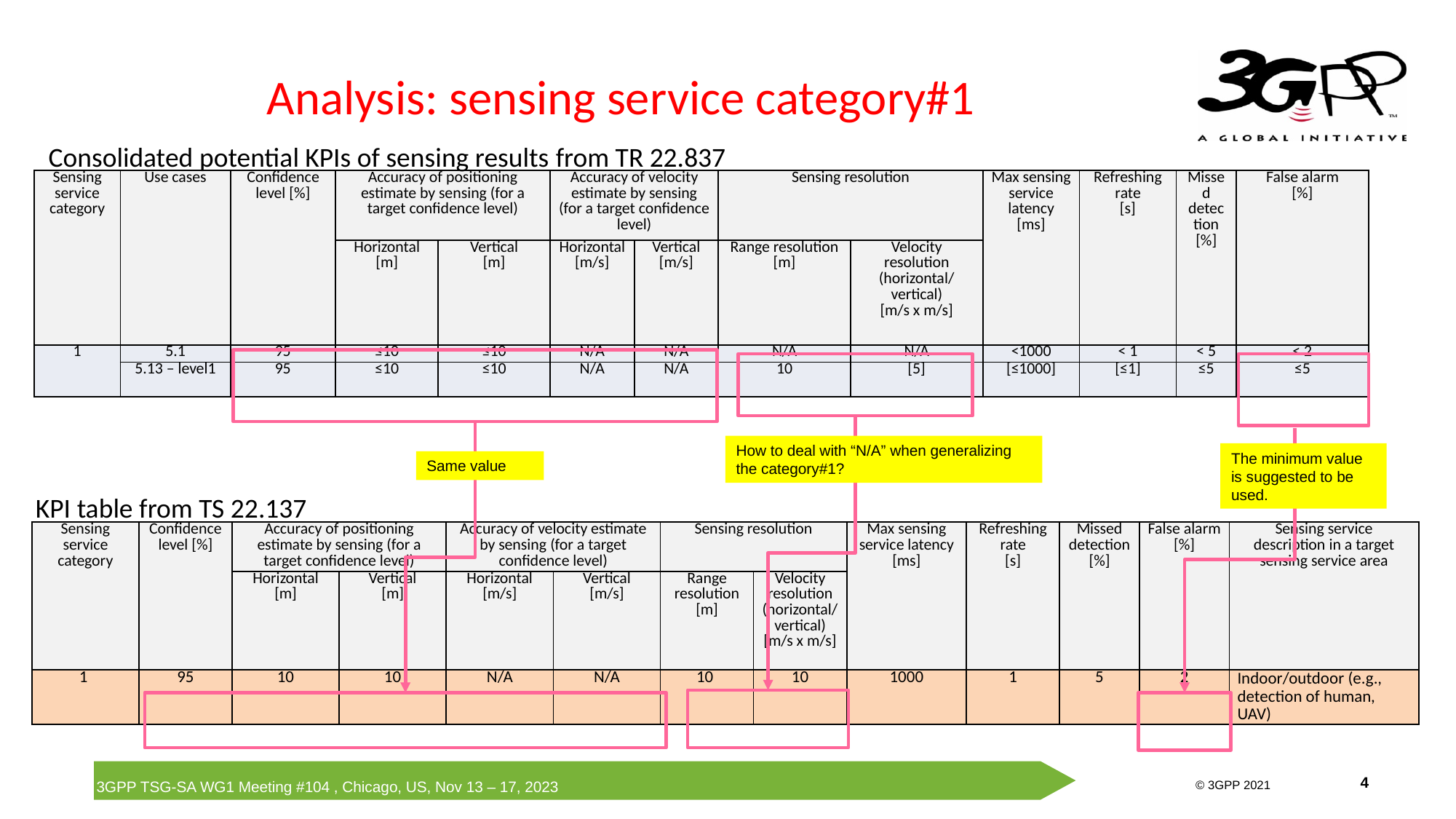

# Analysis: sensing service category#1
Consolidated potential KPIs of sensing results from TR 22.837
| Sensing service category | Use cases | Confidence level [%] | Accuracy of positioning estimate by sensing (for a target confidence level) |  | Accuracy of velocity estimate by sensing (for a target confidence level) |  | Sensing resolution |  | Max sensing service latency [ms] | Refreshing rate [s] | Missed detection [%] | False alarm [%] |
| --- | --- | --- | --- | --- | --- | --- | --- | --- | --- | --- | --- | --- |
|  |  |  | Horizontal [m] | Vertical [m] | Horizontal [m/s] | Vertical [m/s] | Range resolution [m] | Velocity resolution (horizontal/ vertical) [m/s x m/s] |  |  |  |  |
| 1 | 5.1 | 95 | ≤10 | ≤10 | N/A | N/A | N/A | N/A | <1000 | < 1 | < 5 | < 2 |
|  | 5.13 – level1 | 95 | ≤10 | ≤10 | N/A | N/A | 10 | [5] | [≤1000] | [≤1] | ≤5 | ≤5 |

How to deal with “N/A” when generalizing the category#1?
The minimum value is suggested to be used.
Same value
KPI table from TS 22.137
| Sensing service category | Confidence level [%] | Accuracy of positioning estimate by sensing (for a target confidence level) |  | Accuracy of velocity estimate by sensing (for a target confidence level) |  | Sensing resolution |  | Max sensing service latency [ms] | Refreshing rate [s] | Missed detection [%] | False alarm [%] | Sensing service description in a target sensing service area |
| --- | --- | --- | --- | --- | --- | --- | --- | --- | --- | --- | --- | --- |
|  |  | Horizontal [m] | Vertical [m] | Horizontal [m/s] | Vertical [m/s] | Range resolution [m] | Velocity resolution (horizontal/ vertical) [m/s x m/s] |  |  |  |  |  |
| 1 | 95 | 10 | 10 | N/A | N/A | 10 | 10 | 1000 | 1 | 5 | 2 | Indoor/outdoor (e.g., detection of human, UAV) |